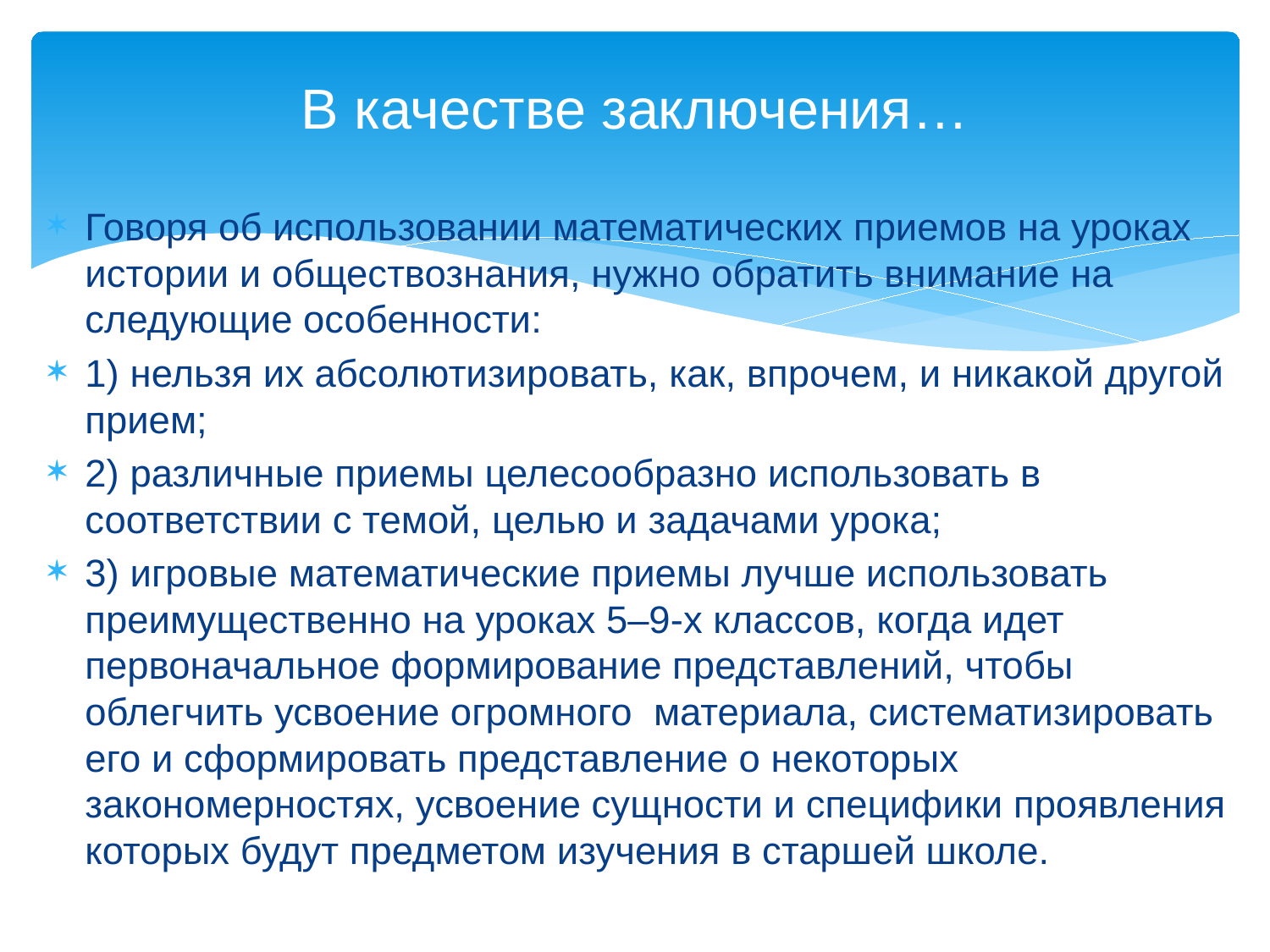

# В качестве заключения…
Говоря об использовании математических приемов на уроках истории и обществознания, нужно обратить внимание на следующие особенности:
1) нельзя их абсолютизировать, как, впрочем, и никакой другой прием;
2) различные приемы целесообразно использовать в соответствии с темой, целью и задачами урока;
3) игровые математические приемы лучше использовать преимущественно на уроках 5–9-х классов, когда идет первоначальное формирование представлений, чтобы облегчить усвоение огромного  материала, систематизировать его и сформировать представление о некоторых закономерностях, усвоение сущности и специфики проявления которых будут предметом изучения в старшей школе.